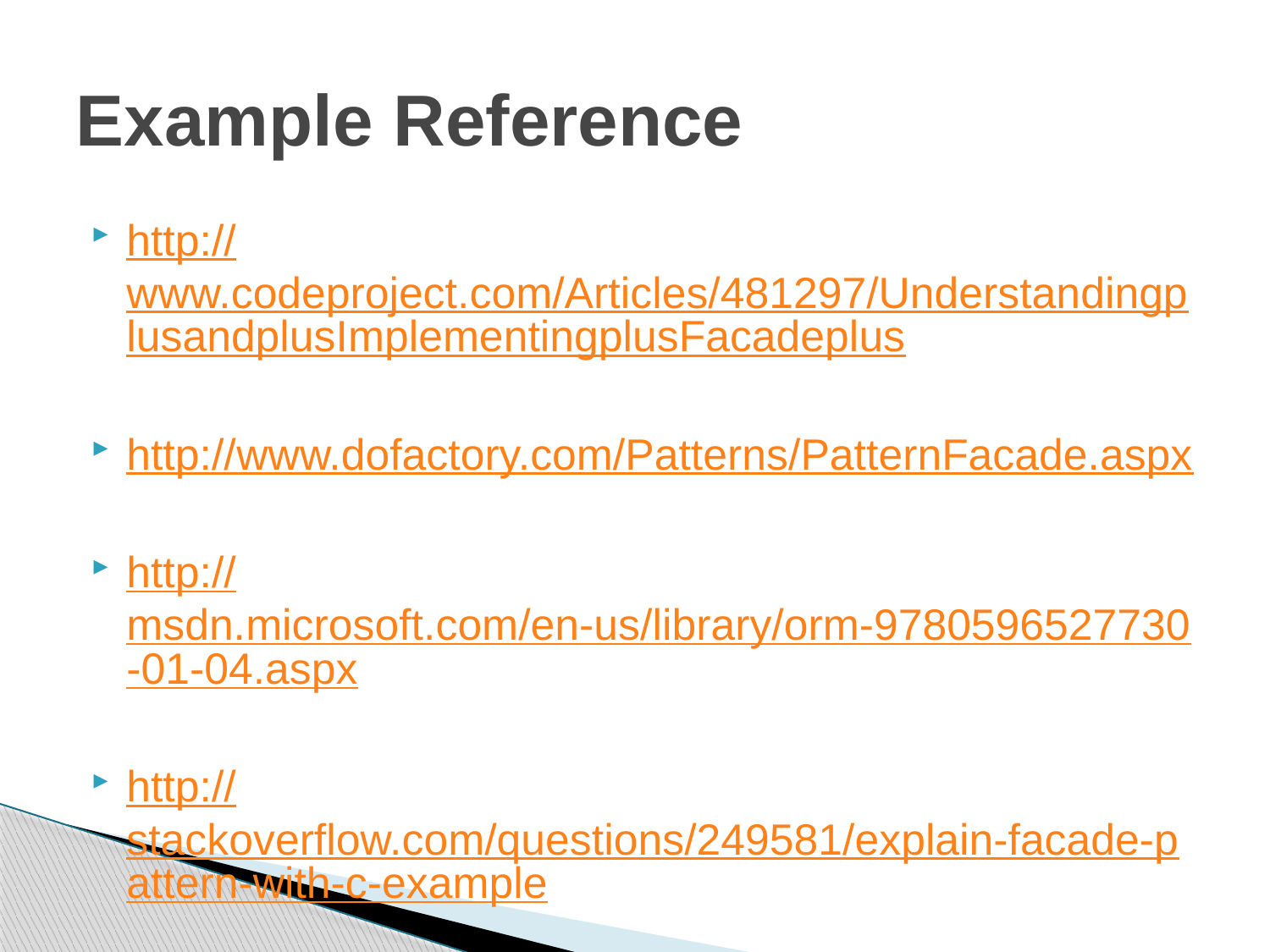

# Example Reference
http://www.codeproject.com/Articles/481297/UnderstandingplusandplusImplementingplusFacadeplus

http://www.dofactory.com/Patterns/PatternFacade.aspx

http://msdn.microsoft.com/en-us/library/orm-9780596527730-01-04.aspx

http://stackoverflow.com/questions/249581/explain-facade-pattern-with-c-example